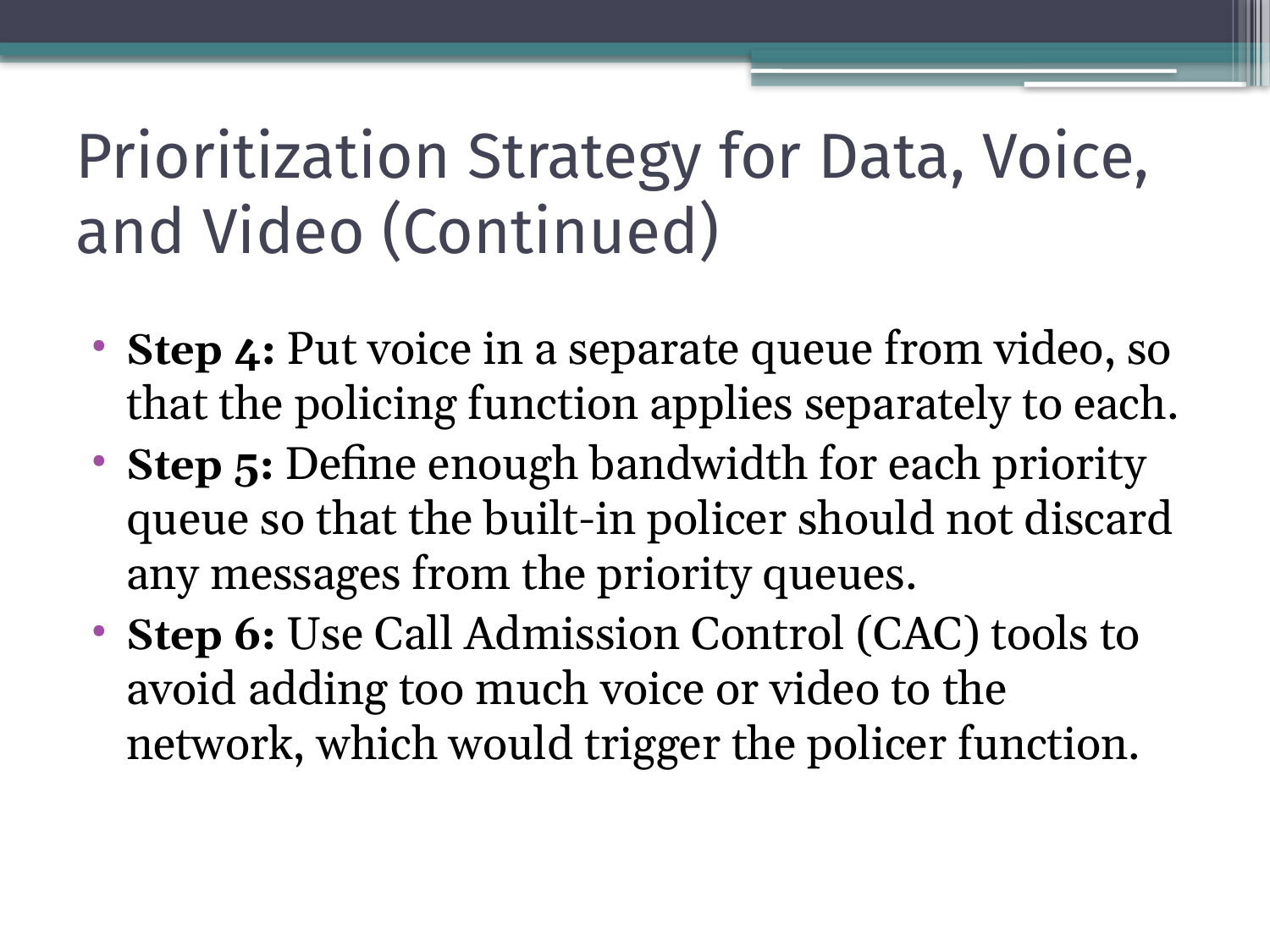

# Prioritization Strategy for Data, Voice, and Video (Continued)
Step 4: Put voice in a separate queue from video, so that the policing function applies separately to each.
Step 5: Define enough bandwidth for each priority queue so that the built-in policer should not discard any messages from the priority queues.
Step 6: Use Call Admission Control (CAC) tools to avoid adding too much voice or video to the network, which would trigger the policer function.